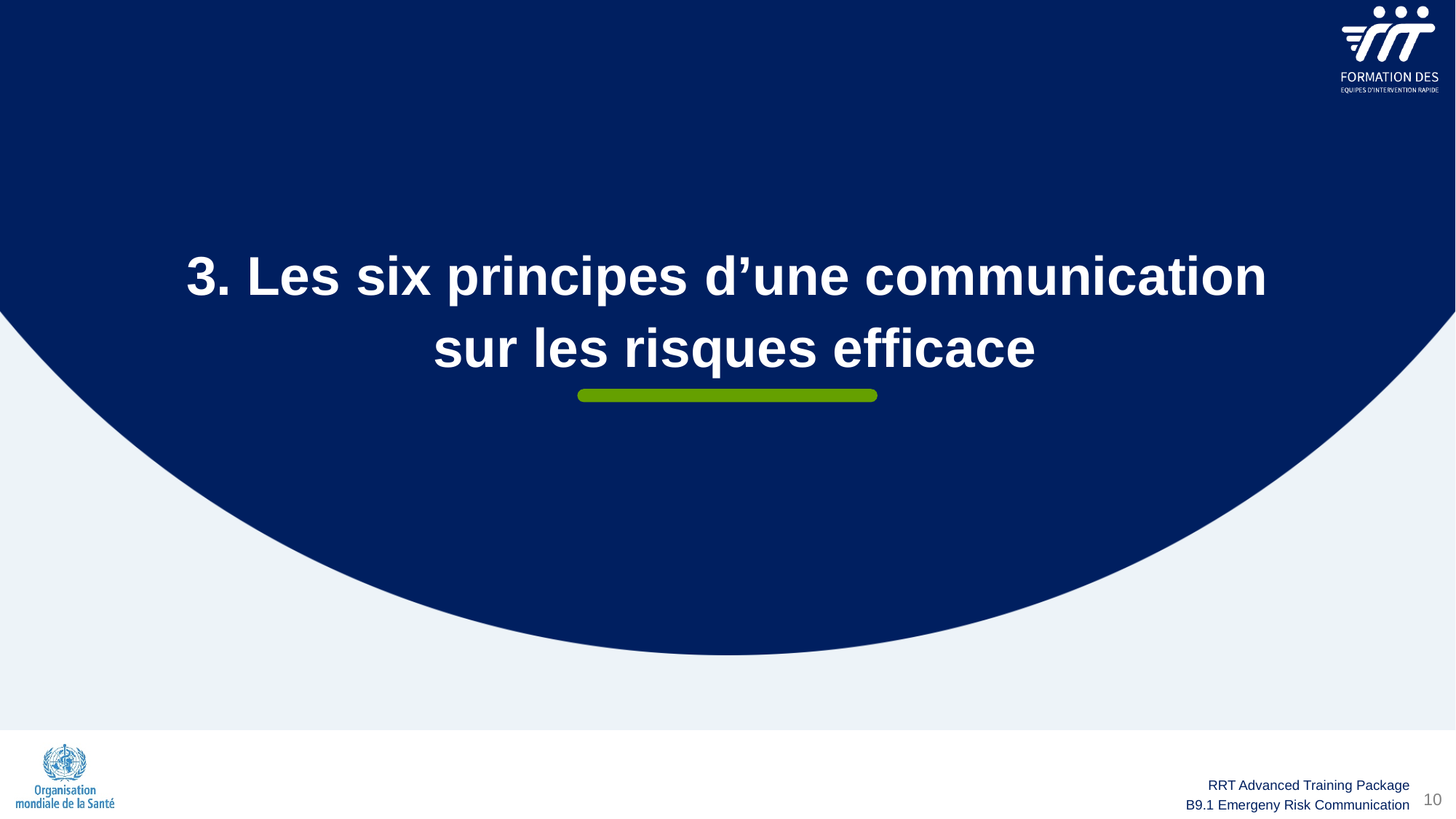

3. Les six principes d’une communication
sur les risques efficace